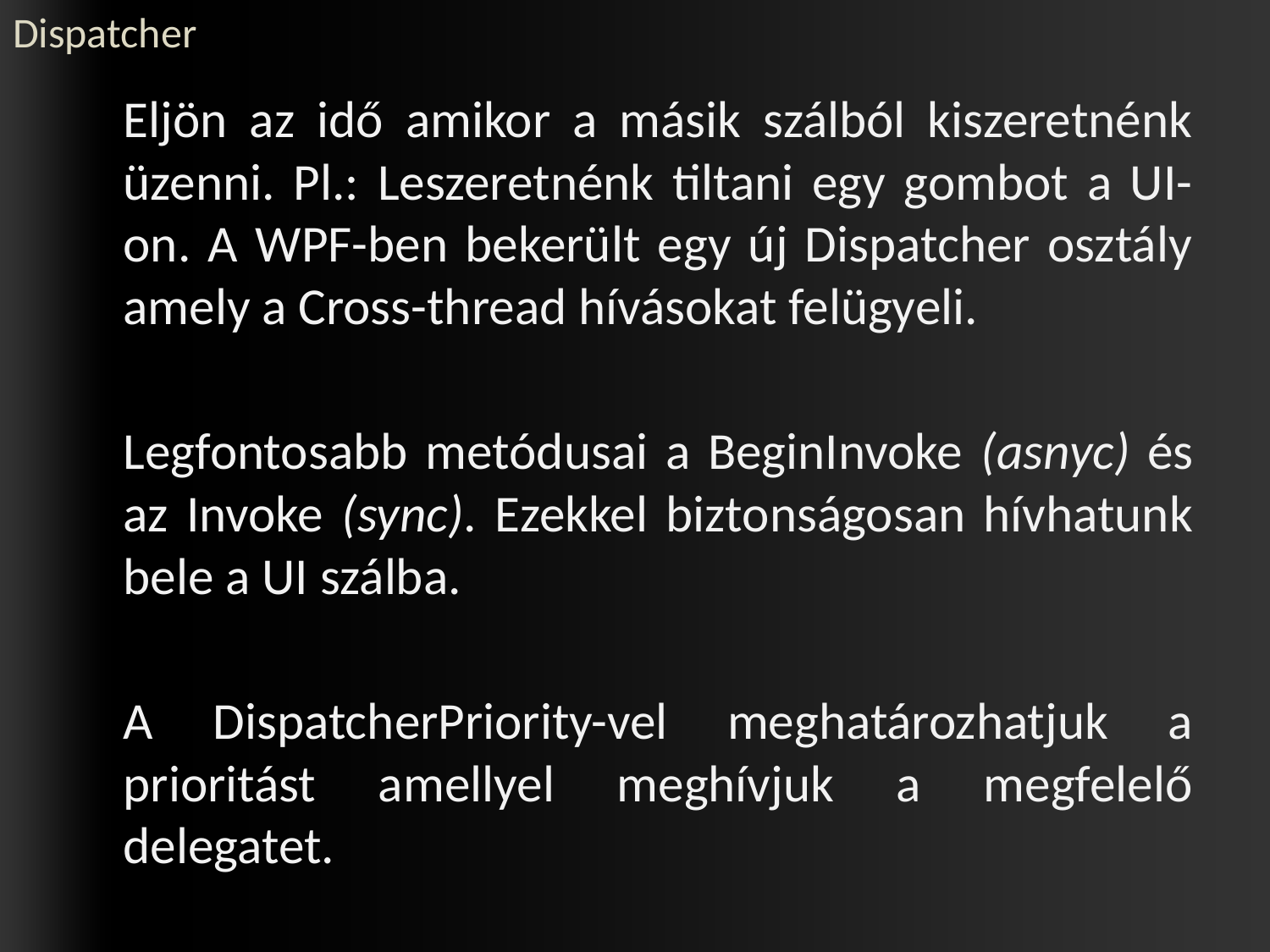

# Dispatcher
	Eljön az idő amikor a másik szálból kiszeretnénk üzenni. Pl.: Leszeretnénk tiltani egy gombot a UI-on. A WPF-ben bekerült egy új Dispatcher osztály amely a Cross-thread hívásokat felügyeli.

	Legfontosabb metódusai a BeginInvoke (asnyc) és az Invoke (sync). Ezekkel biztonságosan hívhatunk bele a UI szálba.

	A DispatcherPriority-vel meghatározhatjuk a prioritást amellyel meghívjuk a megfelelő delegatet.